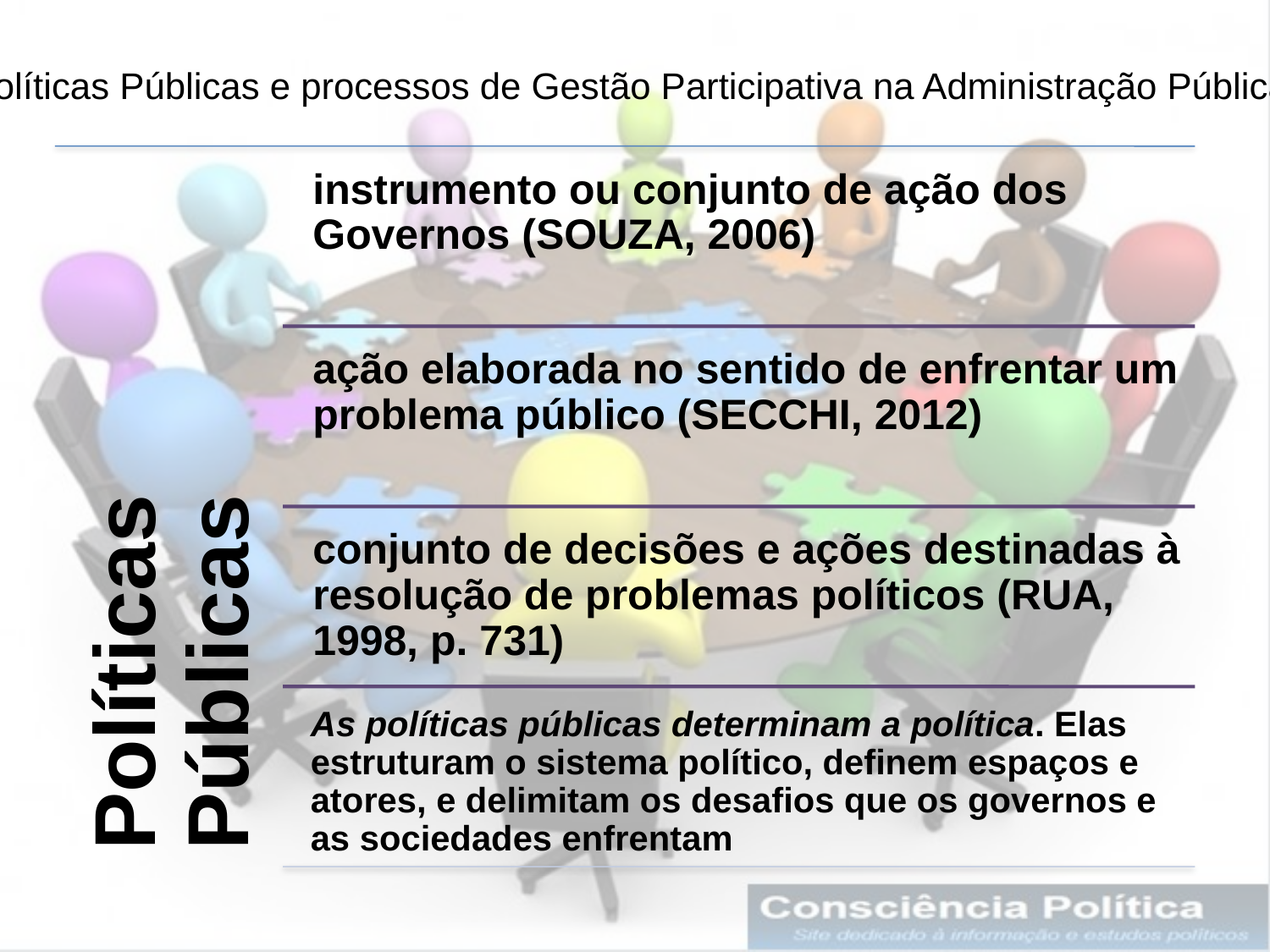

Políticas Públicas e processos de Gestão Participativa na Administração Pública
Políticas Públicas
instrumento ou conjunto de ação dos Governos (SOUZA, 2006)
ação elaborada no sentido de enfrentar um problema público (SECCHI, 2012)
conjunto de decisões e ações destinadas à resolução de problemas políticos (RUA, 1998, p. 731)
As políticas públicas determinam a política. Elas estruturam o sistema político, definem espaços e atores, e delimitam os desafios que os governos e as sociedades enfrentam